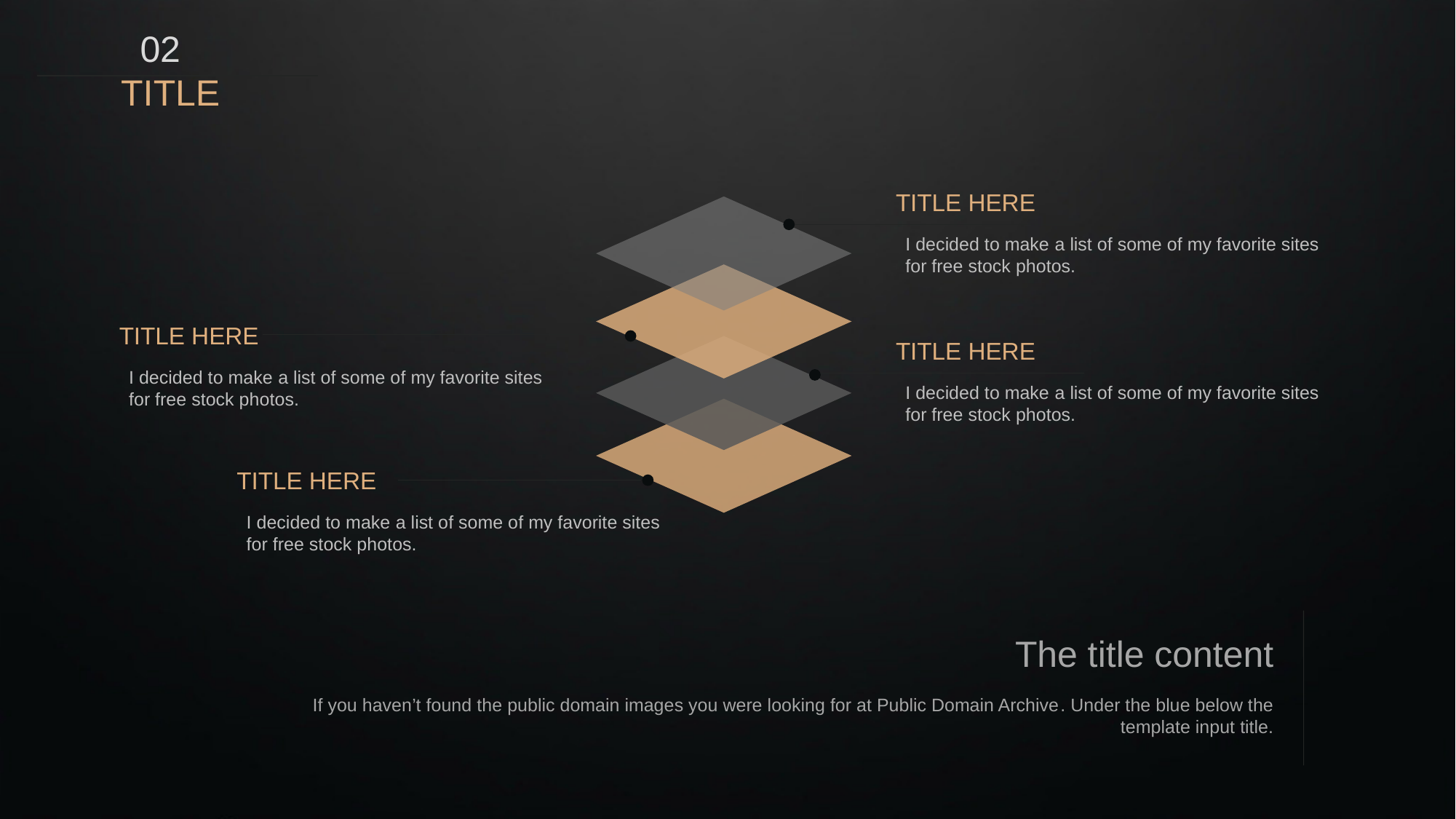

02   TITLE
TITLE HERE

I decided to make a list of some of my favorite sites for free stock photos.

TITLE HERE

TITLE HERE

I decided to make a list of some of my favorite sites for free stock photos.

I decided to make a list of some of my favorite sites for free stock photos.

TITLE HERE

I decided to make a list of some of my favorite sites for free stock photos.
The title content
If you haven’t found the public domain images you were looking for at Public Domain Archive. Under the blue below the template input title.